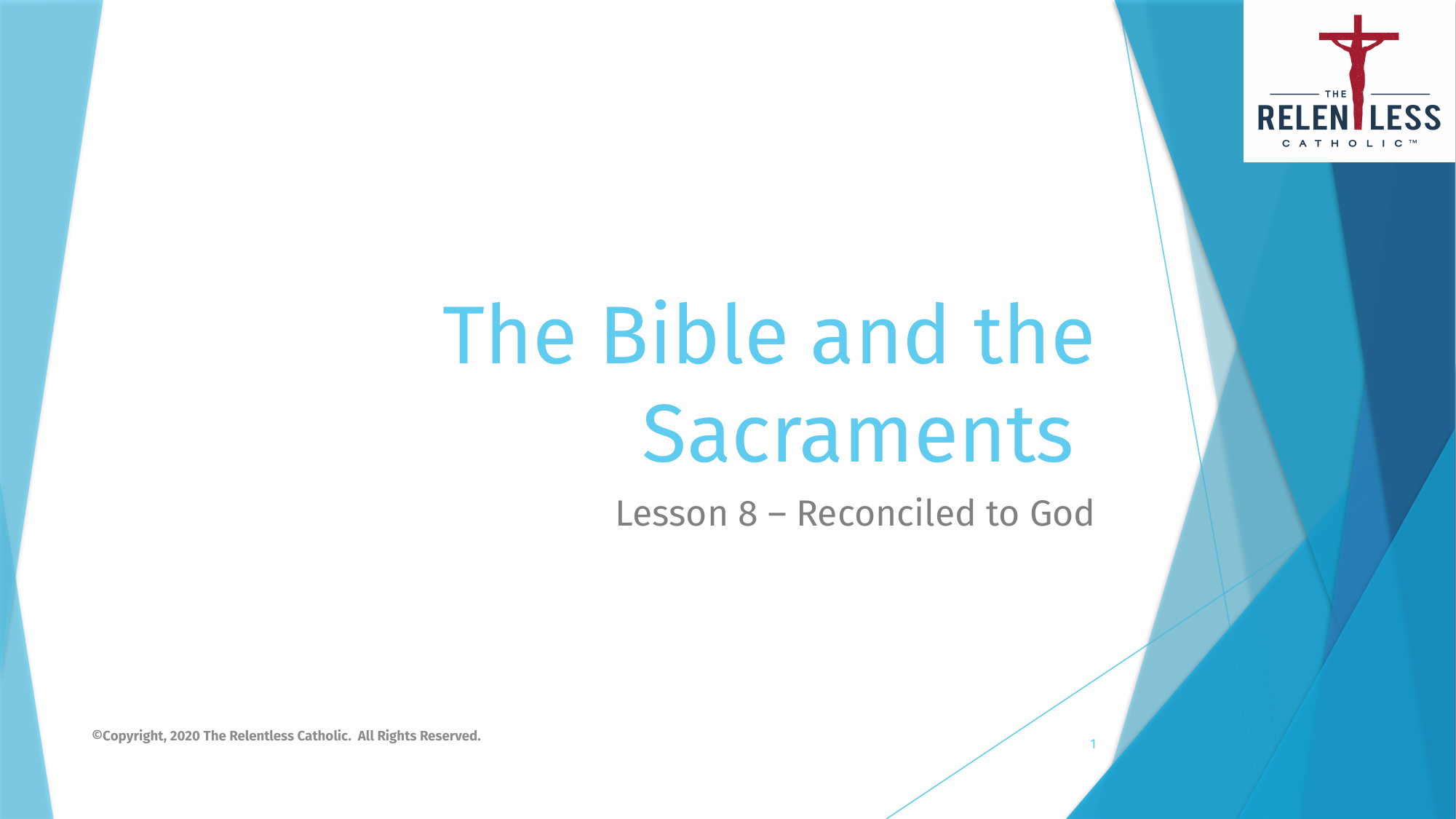

# The Bible and the Sacraments
Lesson 8 – Reconciled to God
©Copyright, 2020 The Relentless Catholic.  All Rights Reserved.

1